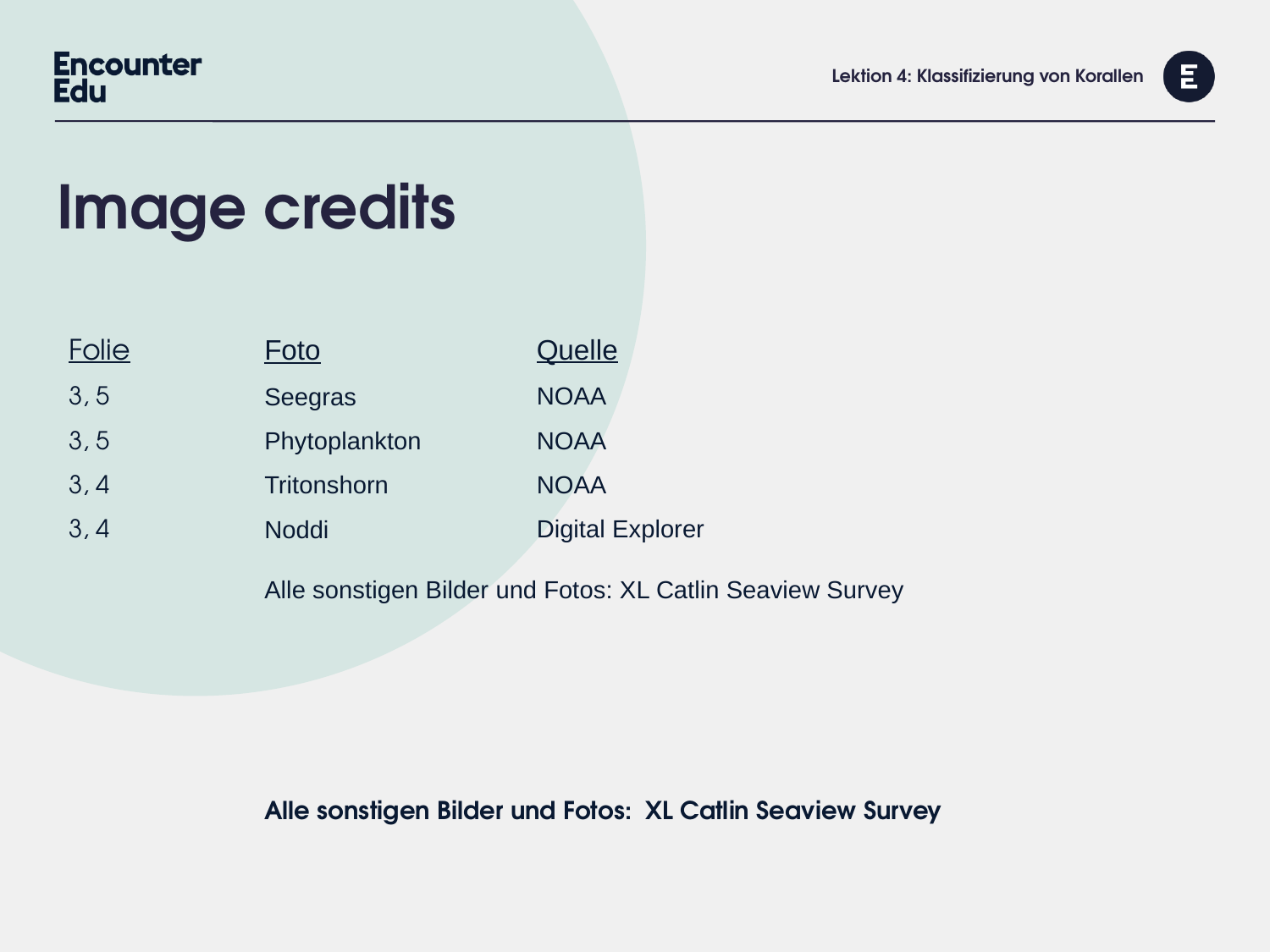

# Lektion 4: Klassifizierung von Korallen
Folie
3, 5
3, 5
3, 4
3, 4
Quelle
NOAA
NOAA
NOAA
Digital Explorer

Foto
Seegras
Phytoplankton
Tritonshorn
Noddi
Alle sonstigen Bilder und Fotos: XL Catlin Seaview Survey
Alle sonstigen Bilder und Fotos: 	XL Catlin Seaview Survey